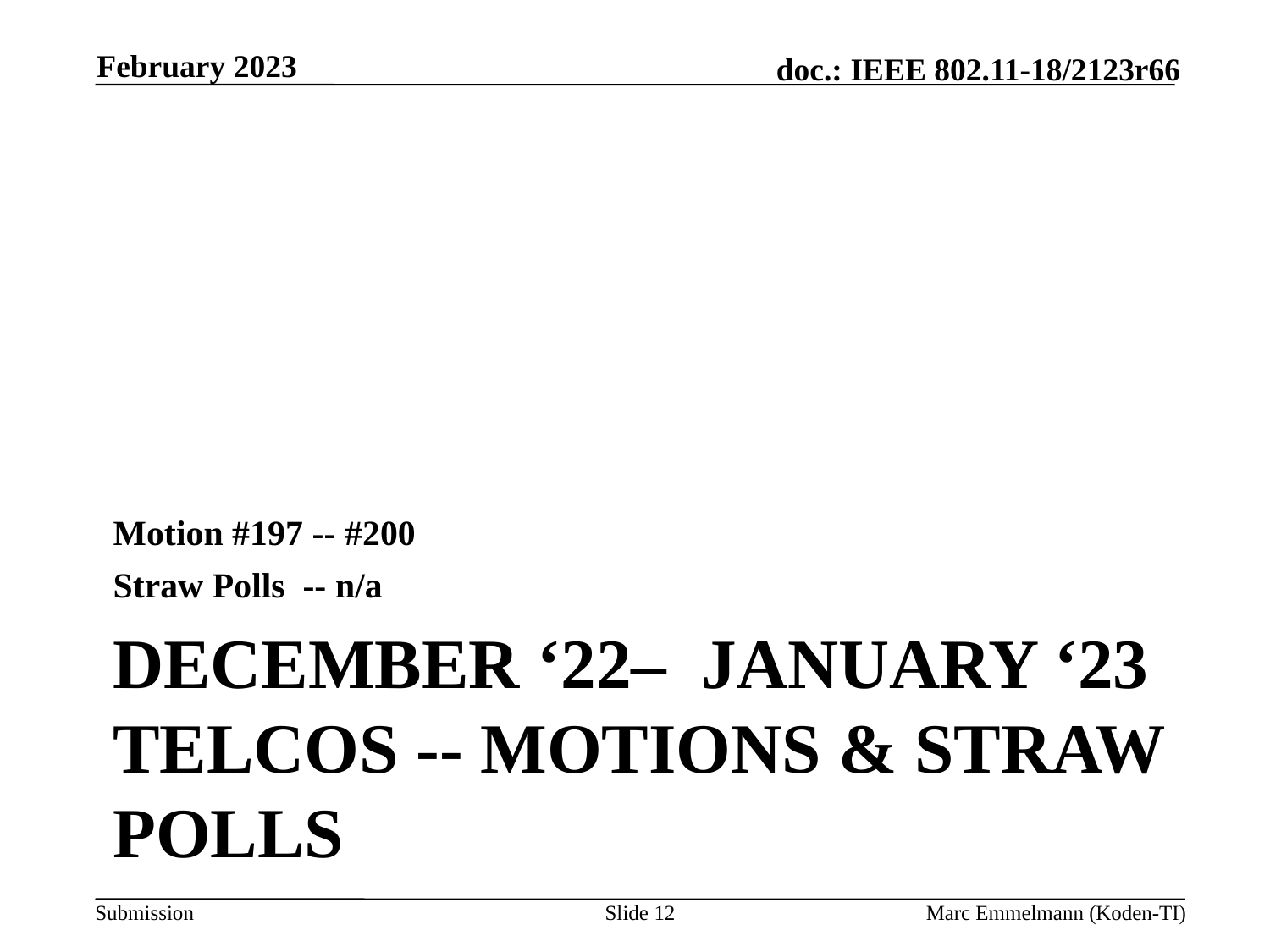

February 2023
Motion #197 -- #200
Straw Polls  -- n/a
# December ‘22–  January ‘23 Telcos -- Motions & Straw Polls
Slide 12
Marc Emmelmann (Koden-TI)